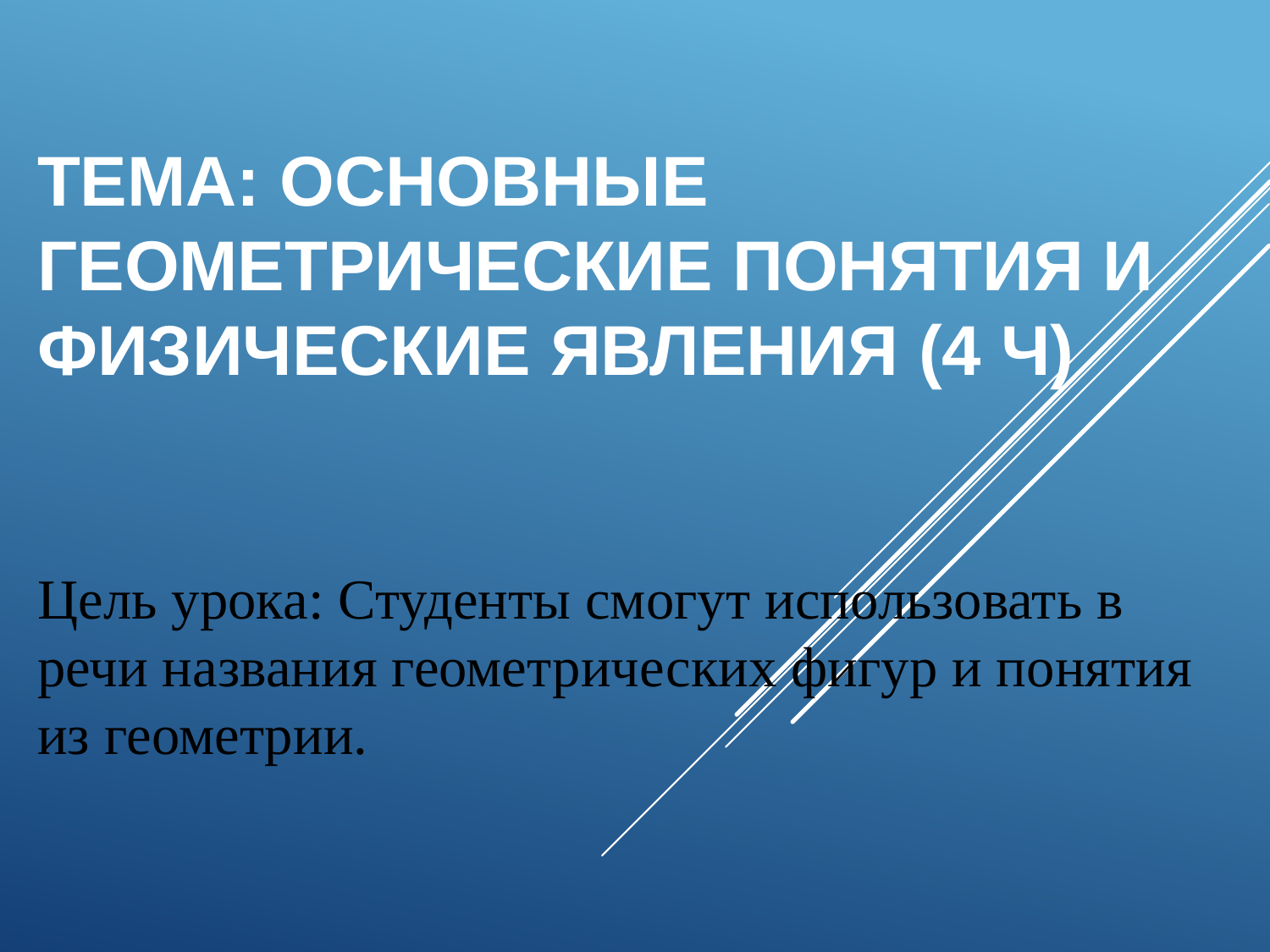

# Тема: Основные геометрические понятия и физические явления (4 ч)
Цель урока: Студенты смогут использовать в речи названия геометрических фигур и понятия из геометрии.